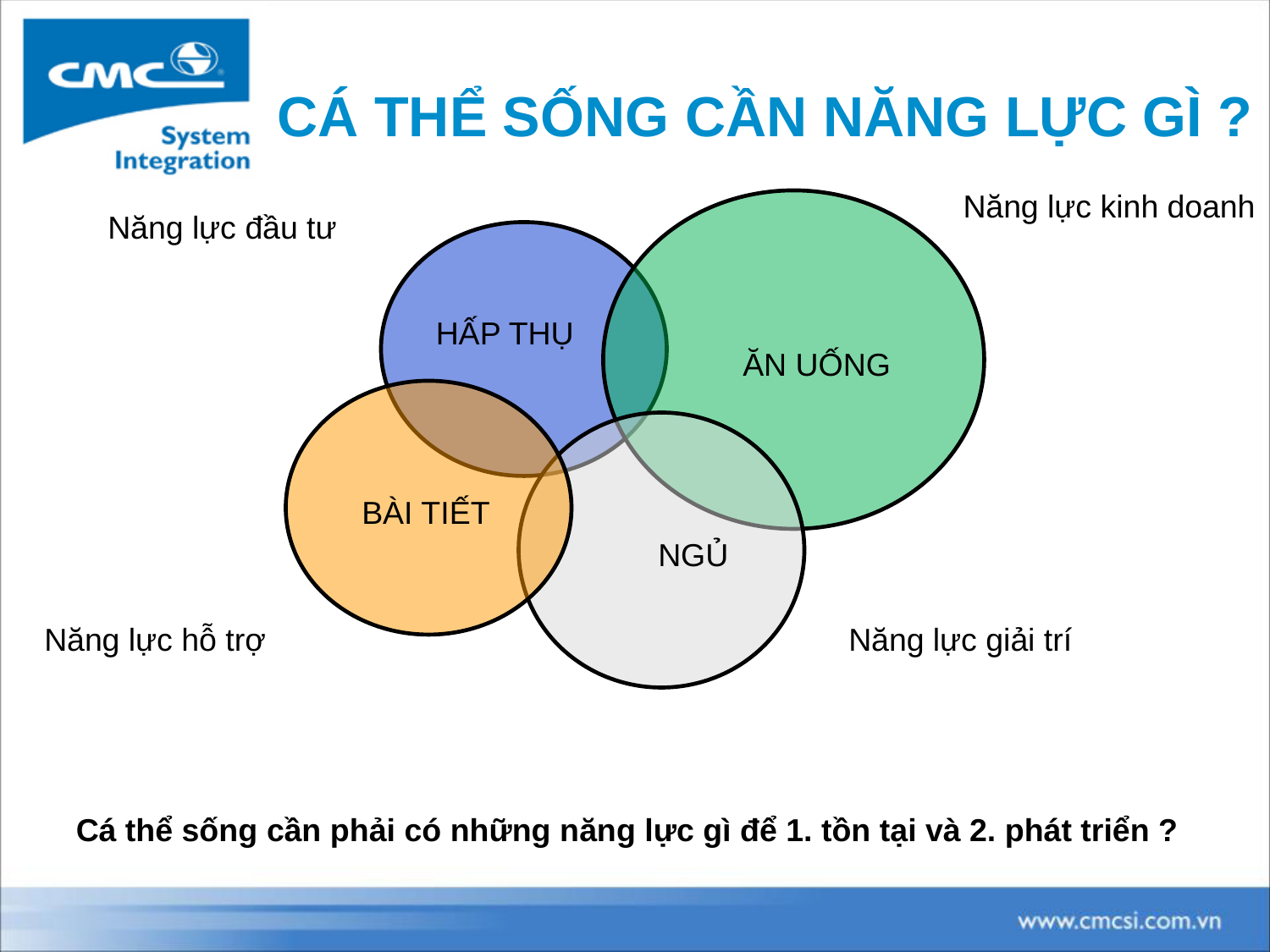

CÁ THỂ SỐNG CẦN NĂNG LỰC GÌ ?
Năng lực kinh doanh

Năng lực đầu tư

HẤP THỤ
ĂN UỐNG

BÀI TIẾT
NGỦ
Năng lực hỗ trợ
Năng lực giải trí
Cá thể sống cần phải có những năng lực gì để 1. tồn tại và 2. phát triển ?